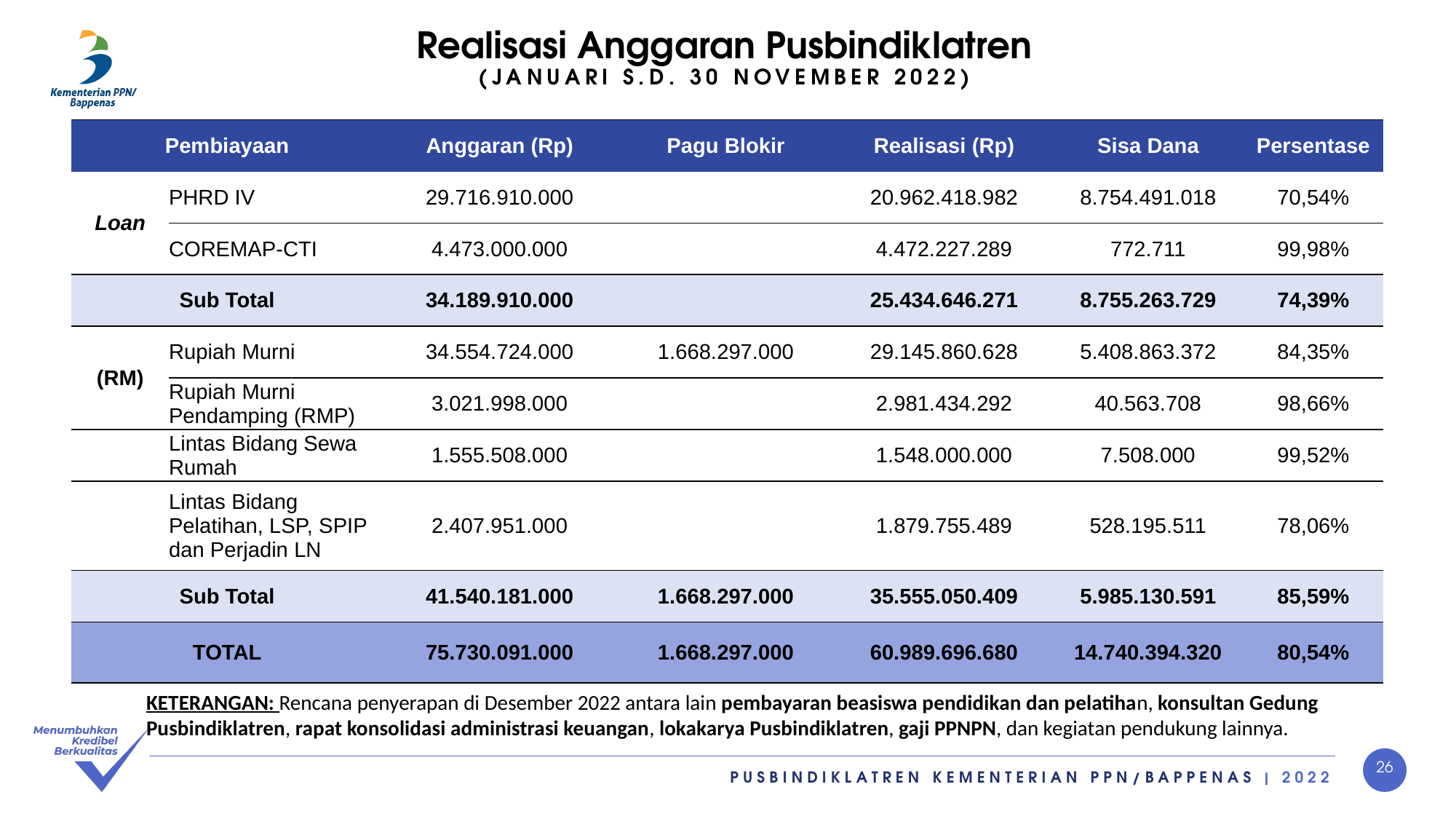

Realisasi Anggaran Pusbindiklatren
(JANUARI S.D. 30 NOVEMBER 2022)
| Pembiayaan |  | Anggaran (Rp) | Pagu Blokir | Realisasi (Rp) | Sisa Dana | Persentase |
| --- | --- | --- | --- | --- | --- | --- |
| Loan | PHRD IV | 29.716.910.000 |  | 20.962.418.982 | 8.754.491.018 | 70,54% |
|  | COREMAP-CTI | 4.473.000.000 |  | 4.472.227.289 | 772.711 | 99,98% |
| Sub Total |  | 34.189.910.000 |  | 25.434.646.271 | 8.755.263.729 | 74,39% |
| (RM) | Rupiah Murni | 34.554.724.000 | 1.668.297.000 | 29.145.860.628 | 5.408.863.372 | 84,35% |
|  | Rupiah Murni Pendamping (RMP) | 3.021.998.000 |  | 2.981.434.292 | 40.563.708 | 98,66% |
|  | Lintas Bidang Sewa Rumah | 1.555.508.000 |  | 1.548.000.000 | 7.508.000 | 99,52% |
|  | Lintas Bidang Pelatihan, LSP, SPIP dan Perjadin LN | 2.407.951.000 |  | 1.879.755.489 | 528.195.511 | 78,06% |
| Sub Total |  | 41.540.181.000 | 1.668.297.000 | 35.555.050.409 | 5.985.130.591 | 85,59% |
| TOTAL |  | 75.730.091.000 | 1.668.297.000 | 60.989.696.680 | 14.740.394.320 | 80,54% |
KETERANGAN: Rencana penyerapan di Desember 2022 antara lain pembayaran beasiswa pendidikan dan pelatihan, konsultan Gedung Pusbindiklatren, rapat konsolidasi administrasi keuangan, lokakarya Pusbindiklatren, gaji PPNPN, dan kegiatan pendukung lainnya.
26